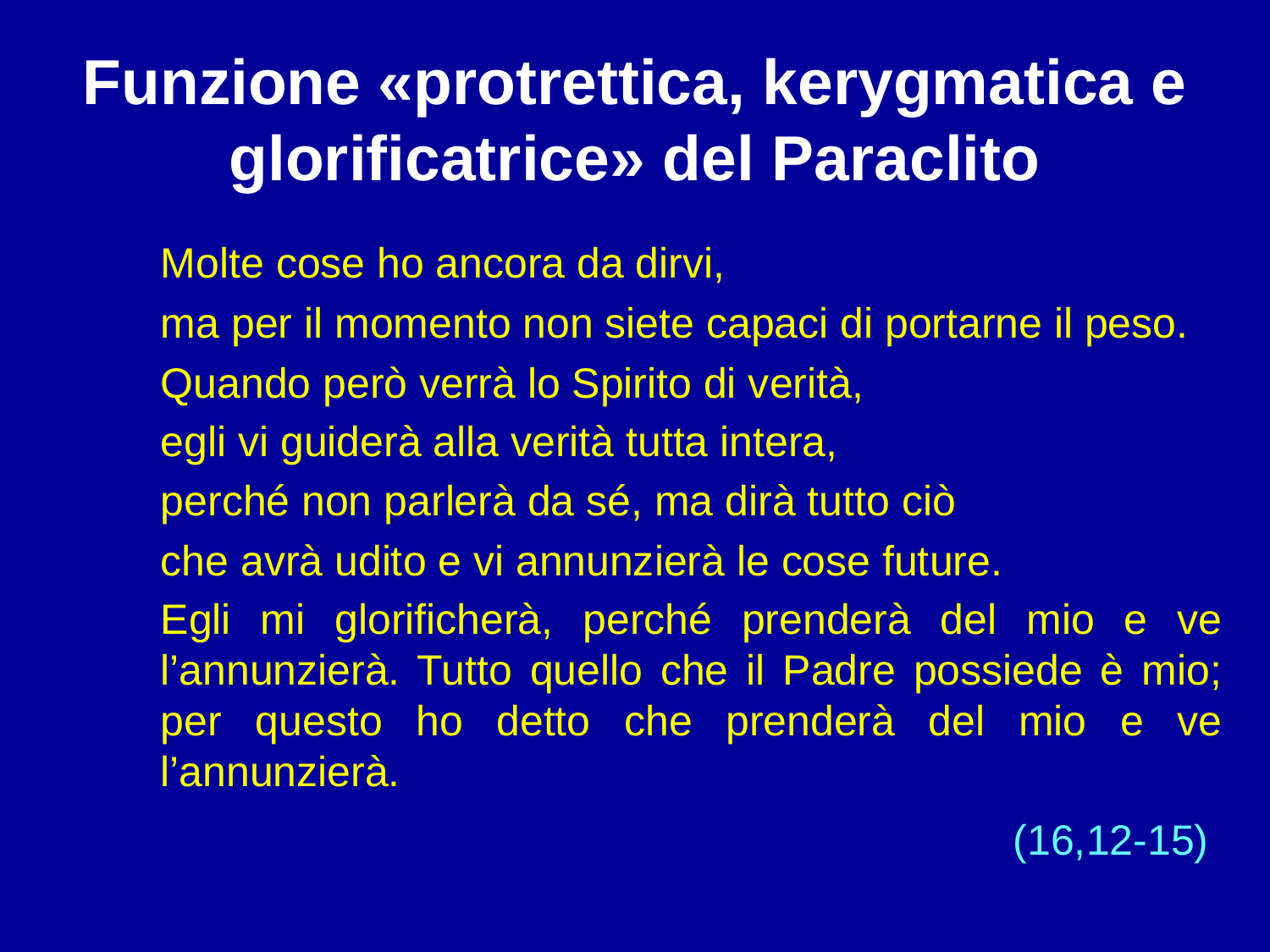

# Funzione «protrettica, kerygmatica e glorificatrice» del Paraclito
	Molte cose ho ancora da dirvi,
	ma per il momento non siete capaci di portarne il peso.
	Quando però verrà lo Spirito di verità,
	egli vi guiderà alla verità tutta intera,
	perché non parlerà da sé, ma dirà tutto ciò
	che avrà udito e vi annunzierà le cose future.
	Egli mi glorificherà, perché prenderà del mio e ve l’annunzierà. Tutto quello che il Padre possiede è mio; per questo ho detto che prenderà del mio e ve l’annunzierà.
	(16,12-15)